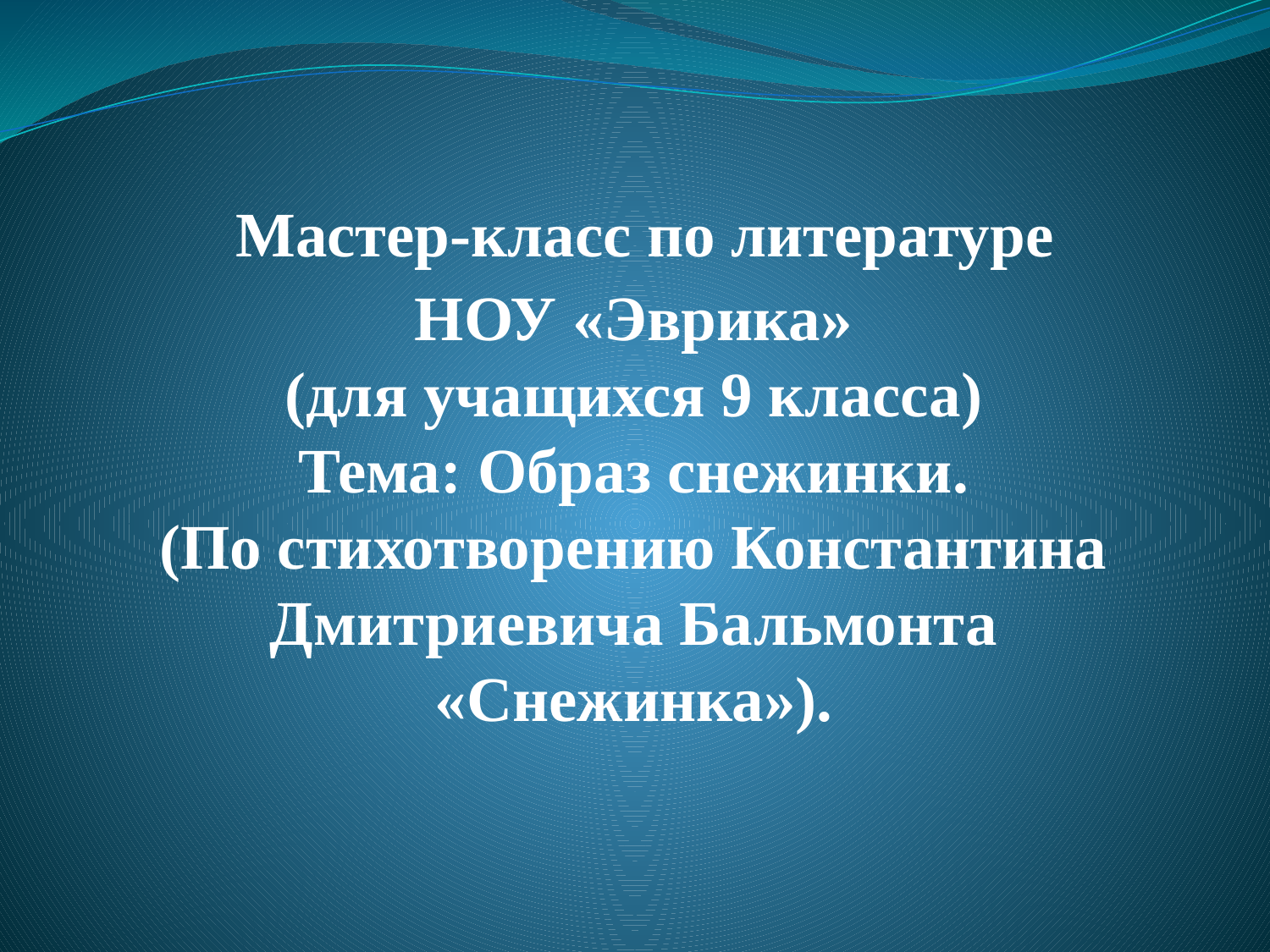

# Мастер-класс по литературе НОУ «Эврика» (для учащихся 9 класса) Тема: Образ снежинки. (По стихотворению Константина Дмитриевича Бальмонта «Снежинка»).